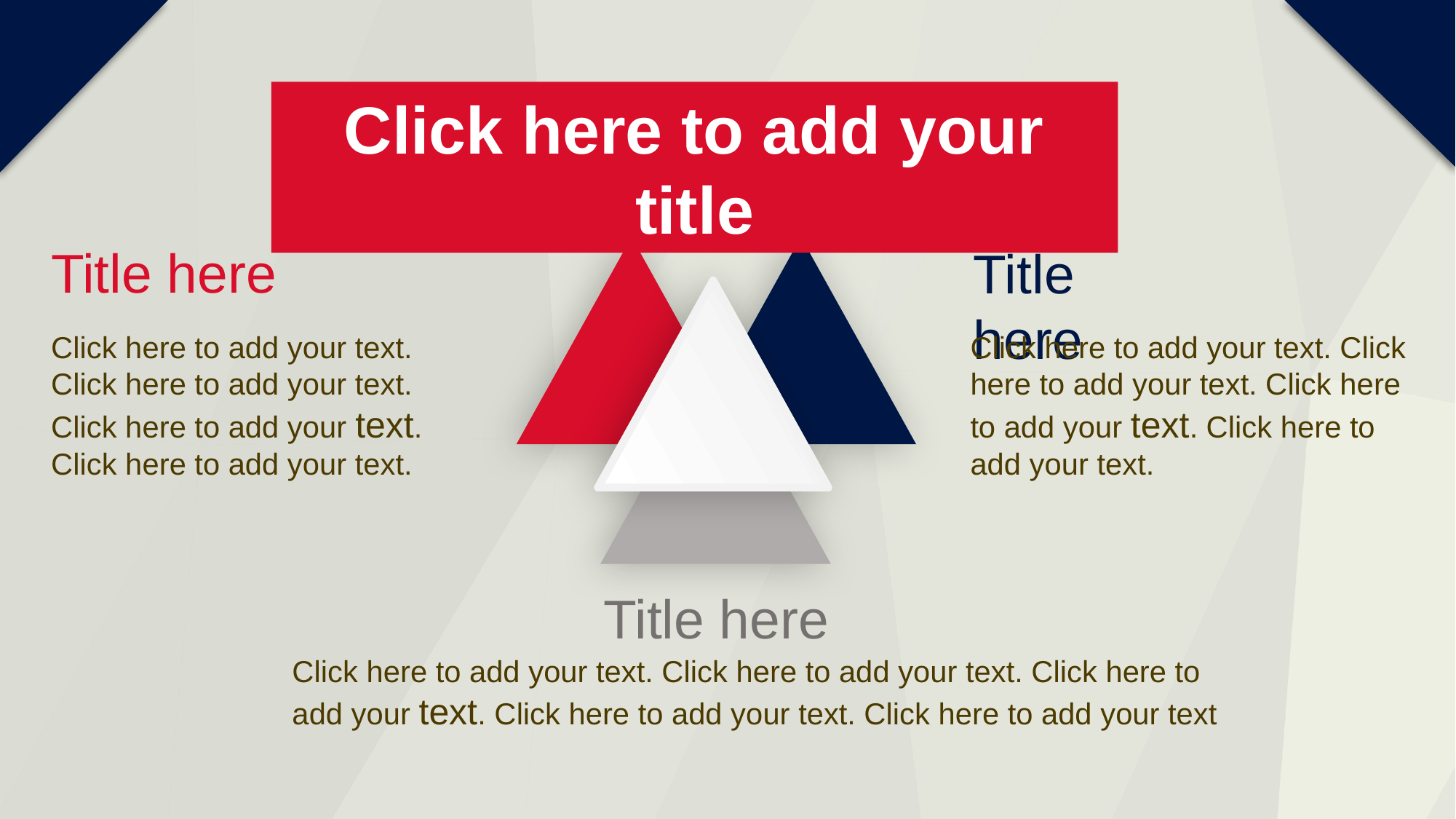

Click here to add your title
Title here
Click here to add your text. Click here to add your text. Click here to add your text. Click here to add your text.
Title here
Click here to add your text. Click here to add your text. Click here to add your text. Click here to add your text.

Title here
Click here to add your text. Click here to add your text. Click here to add your text. Click here to add your text. Click here to add your text